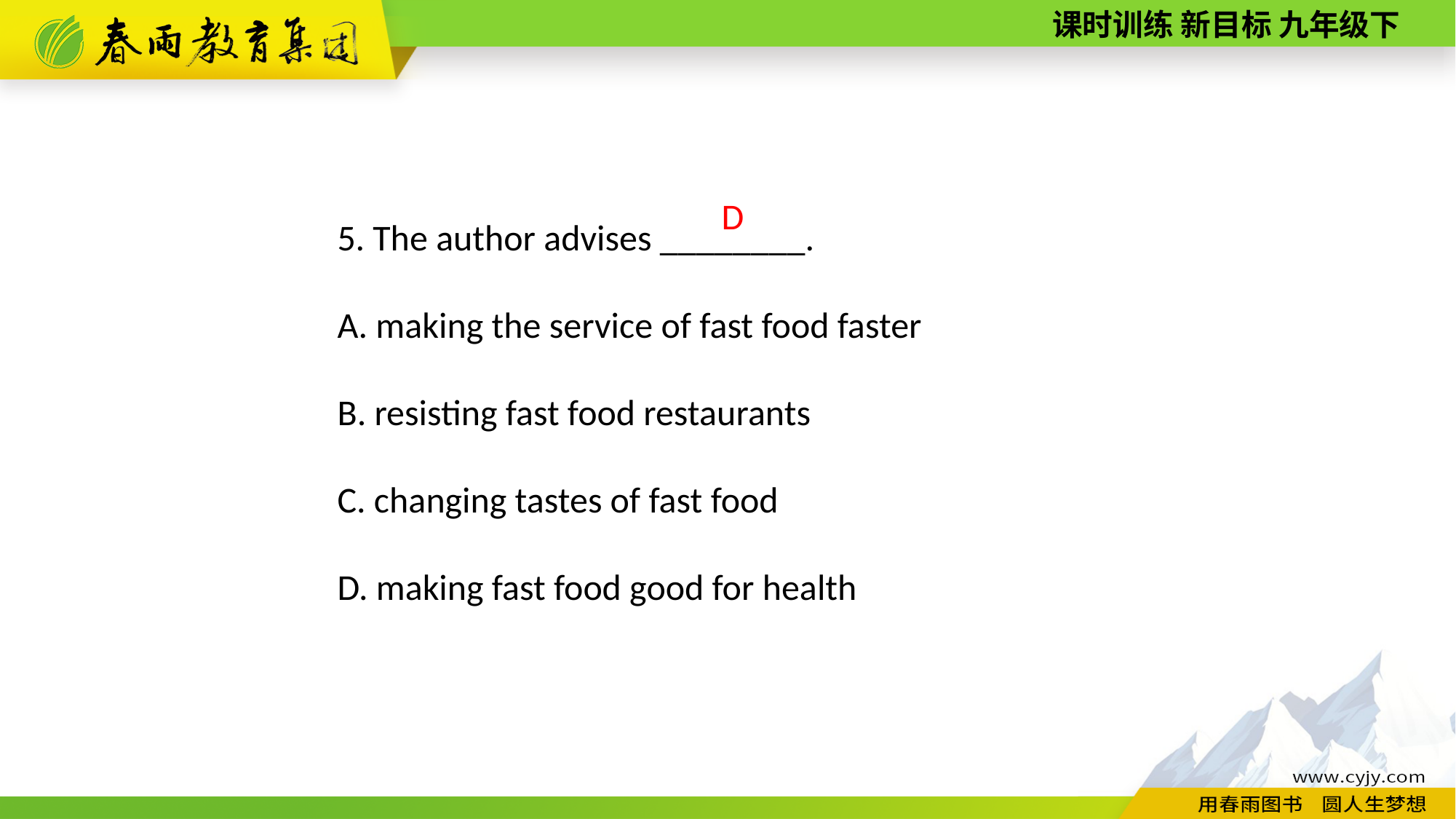

5. The author advises ________.
A. making the service of fast food faster
B. resisting fast food restaurants
C. changing tastes of fast food
D. making fast food good for health
D